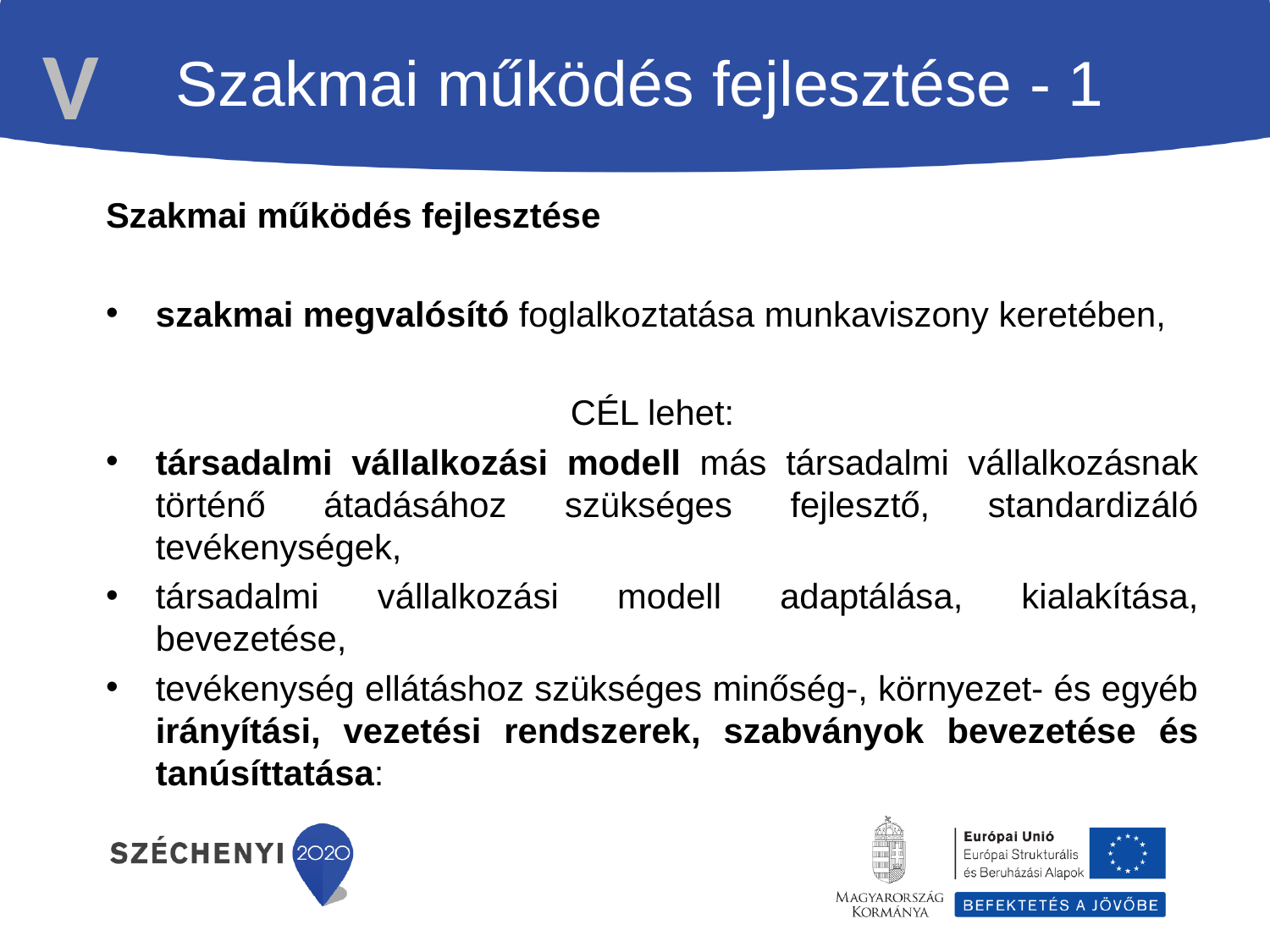

V
Szakmai működés fejlesztése - 1

Szakmai működés fejlesztése

szakmai megvalósító foglalkoztatása munkaviszony keretében,

CÉL lehet:
társadalmi vállalkozási modell más társadalmi vállalkozásnak történő átadásához szükséges fejlesztő, standardizáló tevékenységek,
társadalmi vállalkozási modell adaptálása, kialakítása, bevezetése,
tevékenység ellátáshoz szükséges minőség-, környezet- és egyéb irányítási, vezetési rendszerek, szabványok bevezetése és tanúsíttatása: